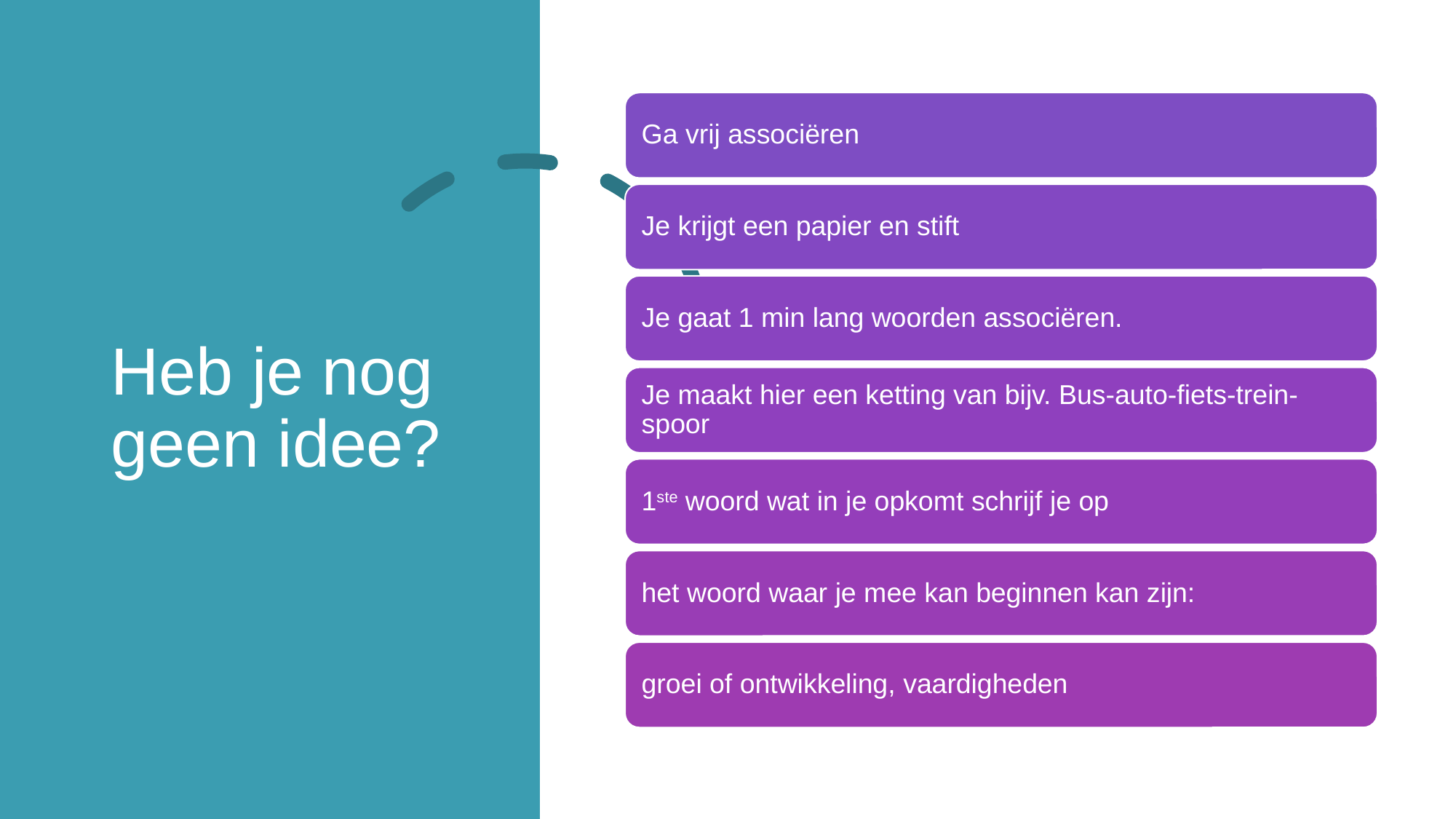

# Heb je nog geen idee?
Ga vrij associëren
Je krijgt een papier en stift
Je gaat 1 min lang woorden associëren.
Je maakt hier een ketting van bijv. Bus-auto-fiets-trein-spoor
1ste woord wat in je opkomt schrijf je op
het woord waar je mee kan beginnen kan zijn:
groei of ontwikkeling, vaardigheden